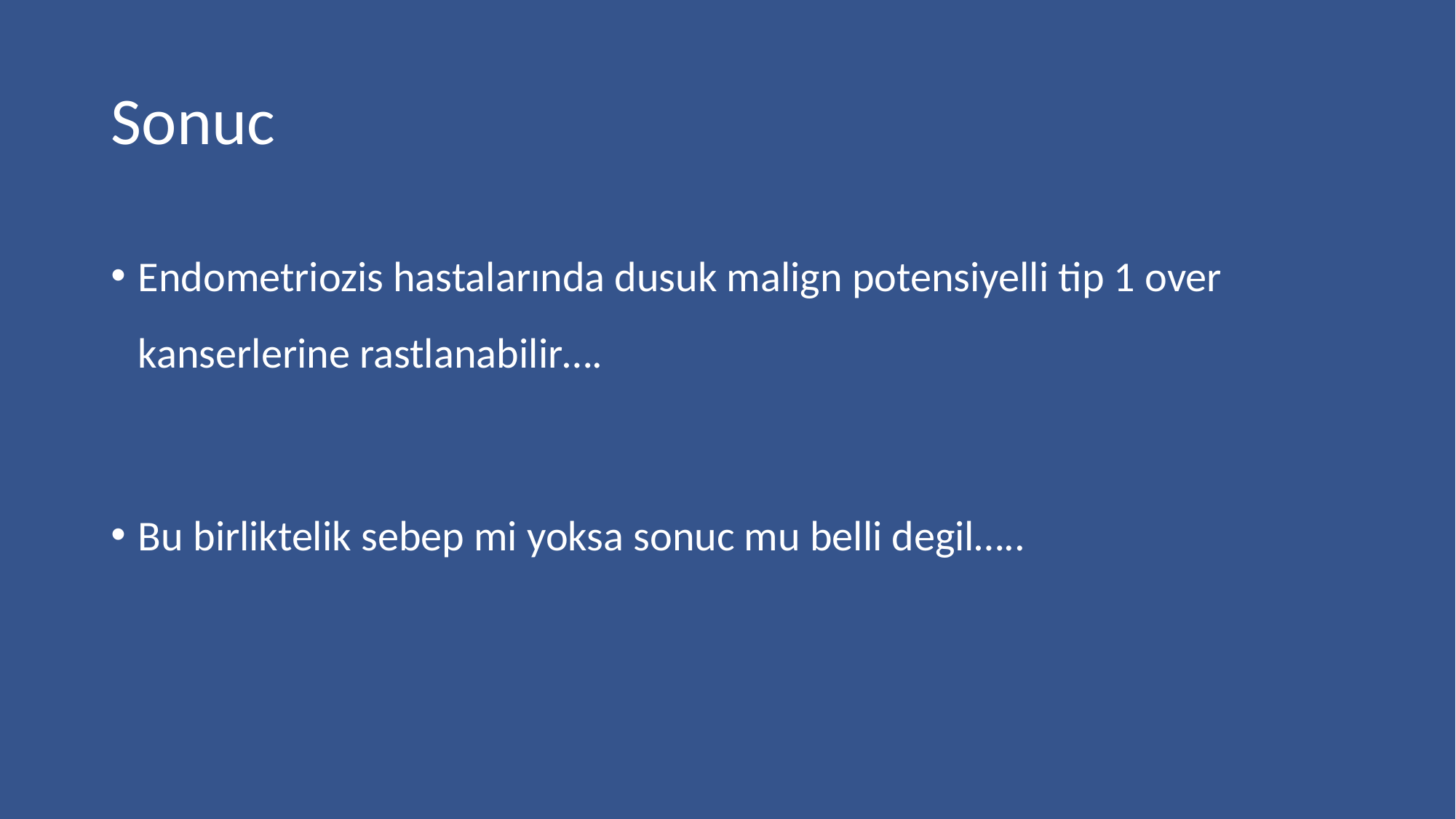

# Sonuc
Endometriozis hastalarında dusuk malign potensiyelli tip 1 over kanserlerine rastlanabilir….

Bu birliktelik sebep mi yoksa sonuc mu belli degil…..